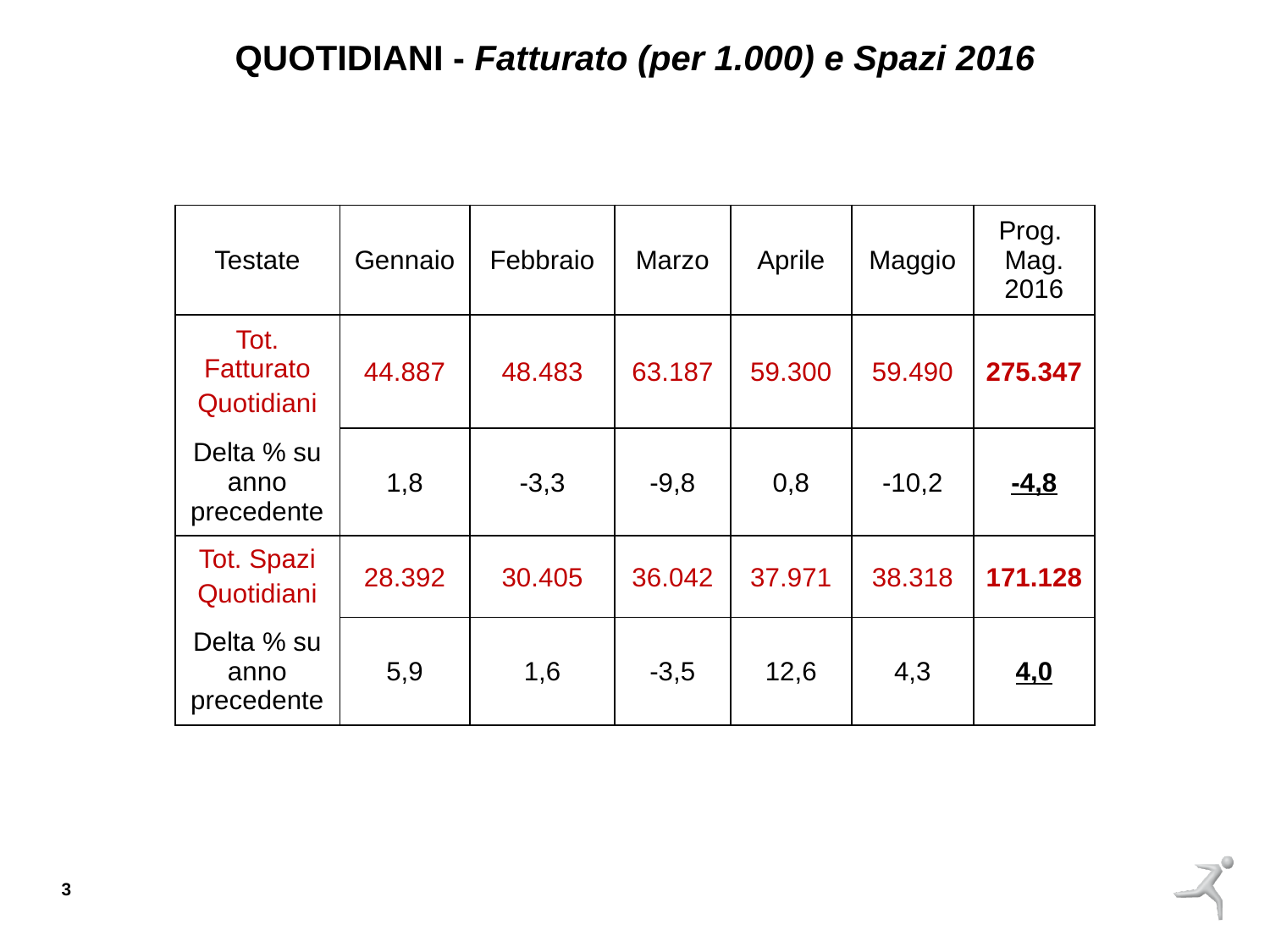

QUOTIDIANI - Fatturato (per 1.000) e Spazi 2016
| Testate | Gennaio | Febbraio | Marzo | Aprile | Maggio | Prog. Mag. 2016 |
| --- | --- | --- | --- | --- | --- | --- |
| Tot. Fatturato Quotidiani | 44.887 | 48.483 | 63.187 | 59.300 | 59.490 | 275.347 |
| Delta % su anno precedente | 1,8 | -3,3 | -9,8 | 0,8 | -10,2 | -4,8 |
| Tot. Spazi Quotidiani | 28.392 | 30.405 | 36.042 | 37.971 | 38.318 | 171.128 |
| Delta % su anno precedente | 5,9 | 1,6 | -3,5 | 12,6 | 4,3 | 4,0 |